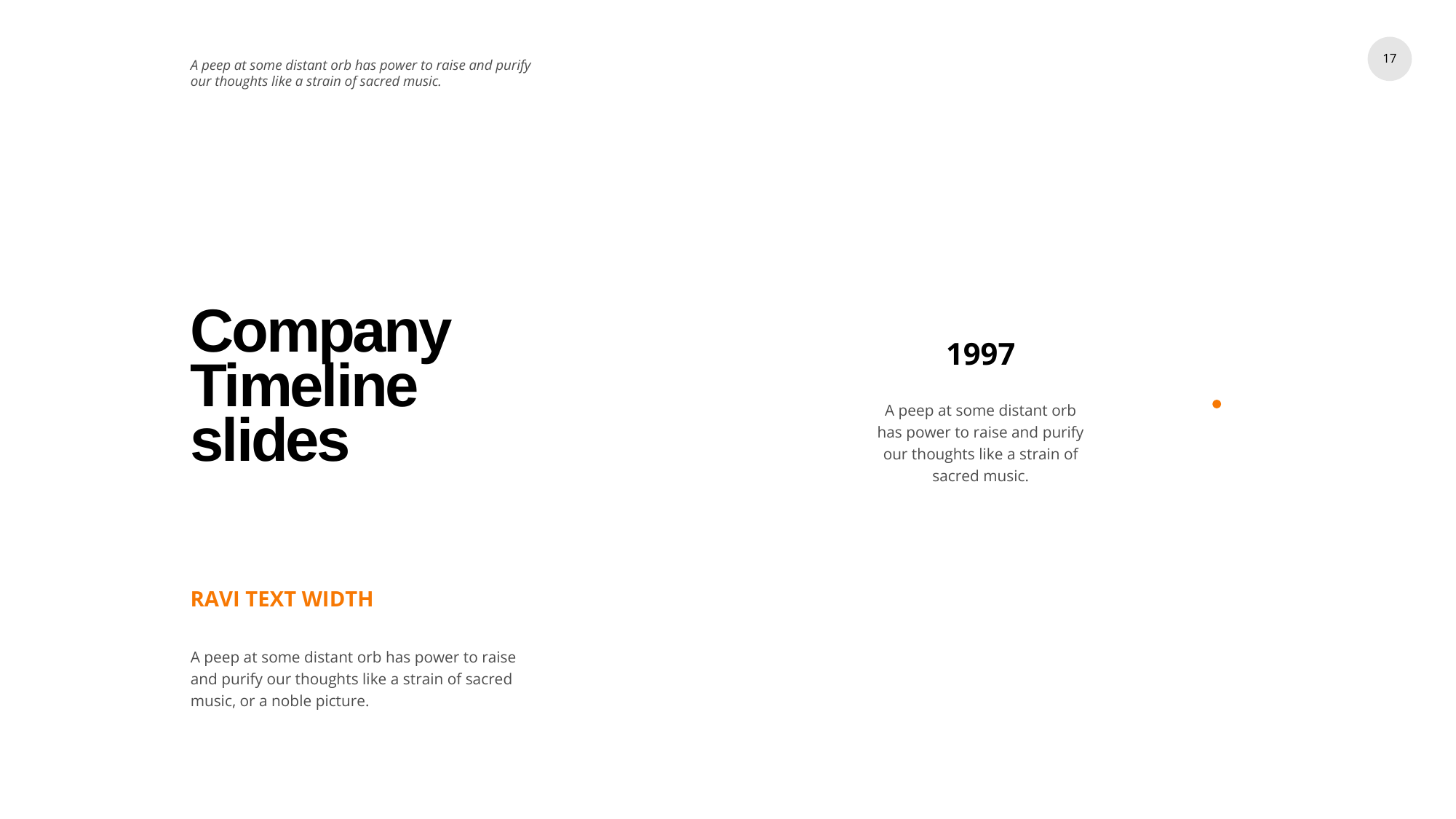

17
A peep at some distant orb has power to raise and purify our thoughts like a strain of sacred music.

# Company Timeline slides
1997
A peep at some distant orb has power to raise and purify our thoughts like a strain of sacred music.

RAVI TEXT WIDTH
A peep at some distant orb has power to raise and purify our thoughts like a strain of sacred music, or a noble picture.